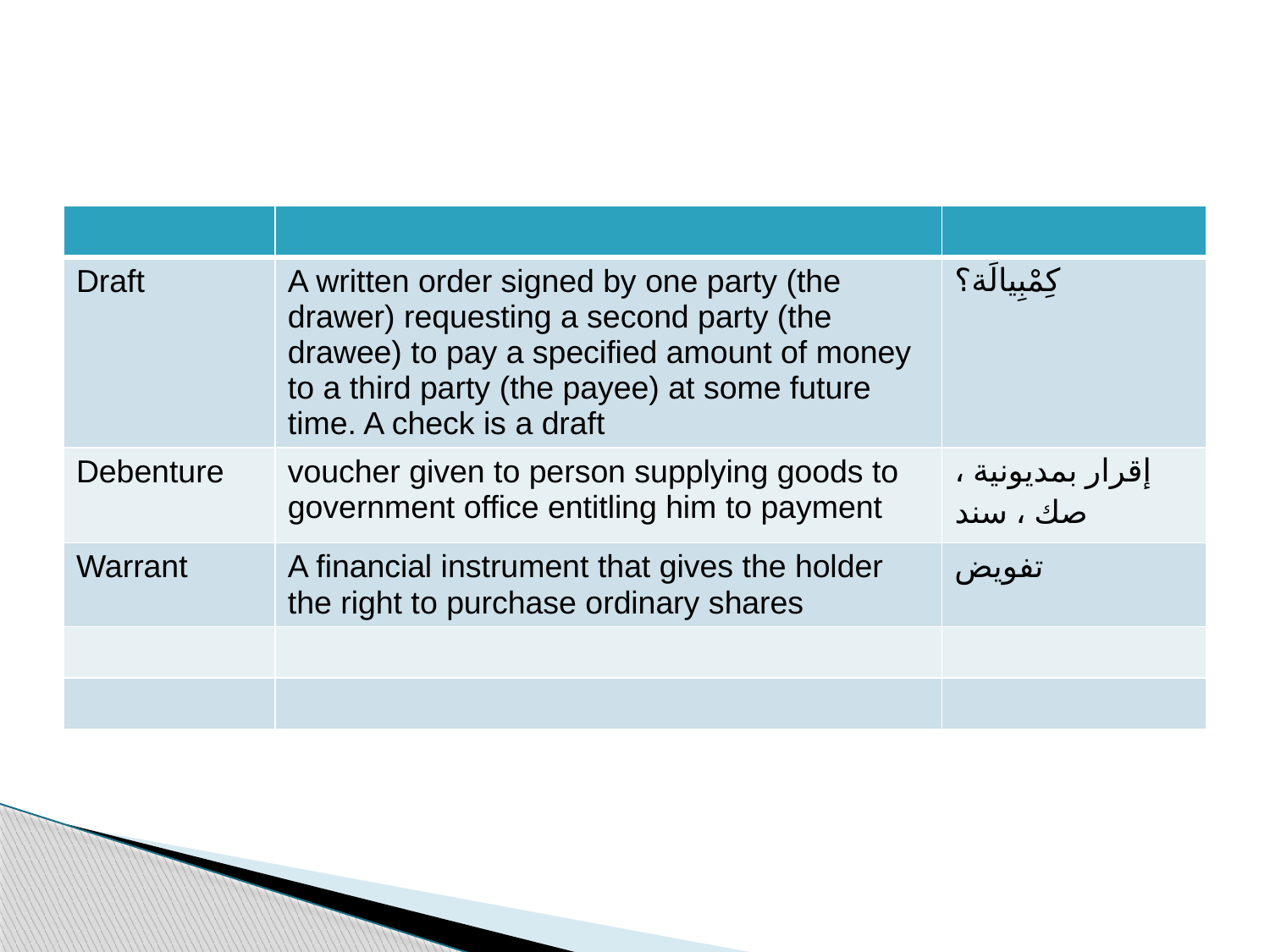

|  |  |  |
| --- | --- | --- |
| Draft | A written order signed by one party (the drawer) requesting a second party (the drawee) to pay a specified amount of money to a third party (the payee) at some future time. A check is a draft | كِمْبِيالَة؟ |
| Debenture | voucher given to person supplying goods to government office entitling him to payment | إقرار بمديونية ، صك ، سند |
| Warrant | A financial instrument that gives the holder the right to purchase ordinary shares | تفويض |
|  |  |  |
|  |  |  |